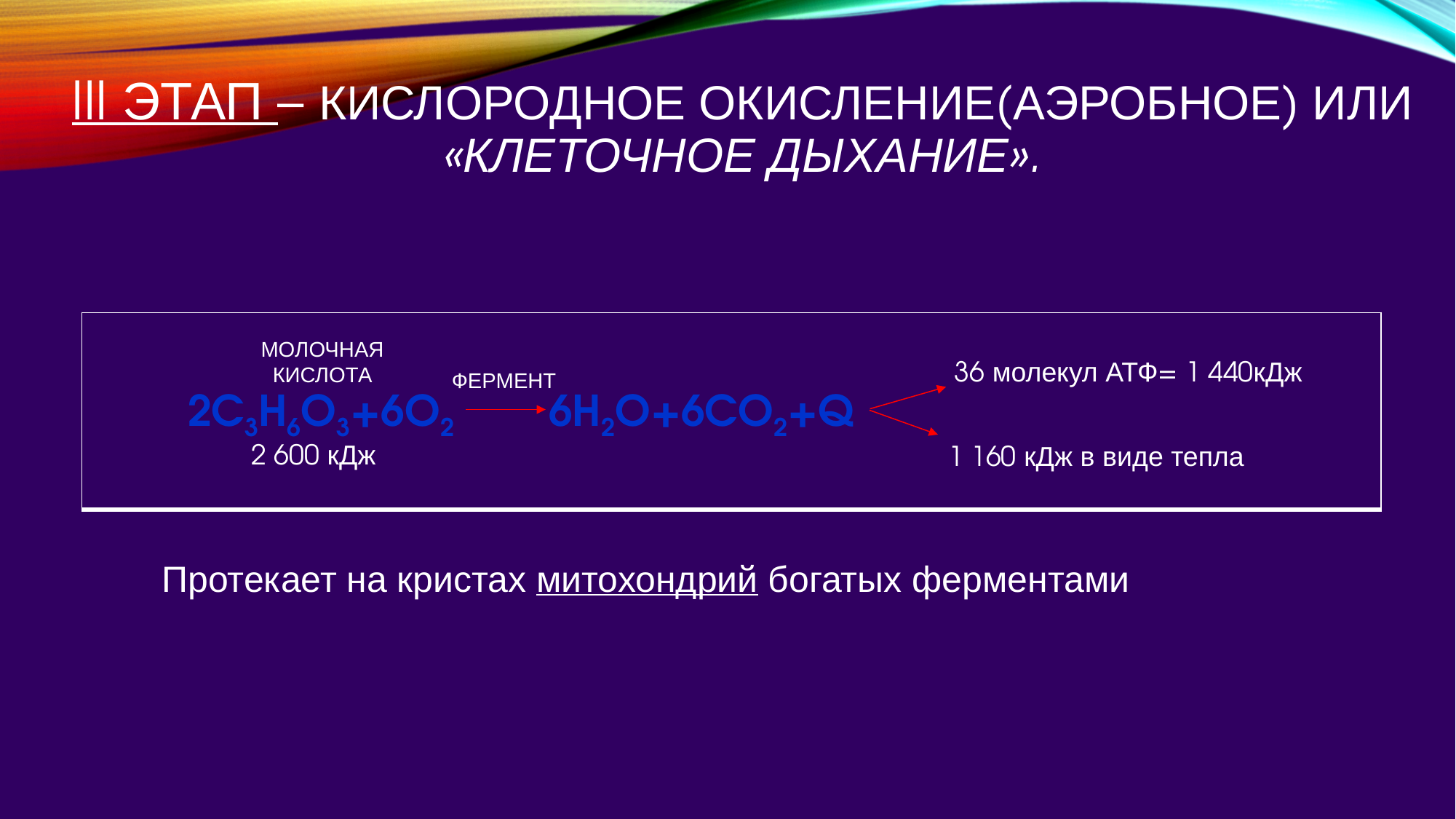

# III этап – кислородное окисление(аэробное) или «клеточное дыхание».
|  |
| --- |
МОЛОЧНАЯ КИСЛОТА
36 молекул АТФ= 1 440кДж
ФЕРМЕНТ
2C3H6O3+6O2        6H2O+6CO2+Q
2 600 кДж
1 160 кДж в виде тепла
Протекает на кристах митохондрий богатых ферментами